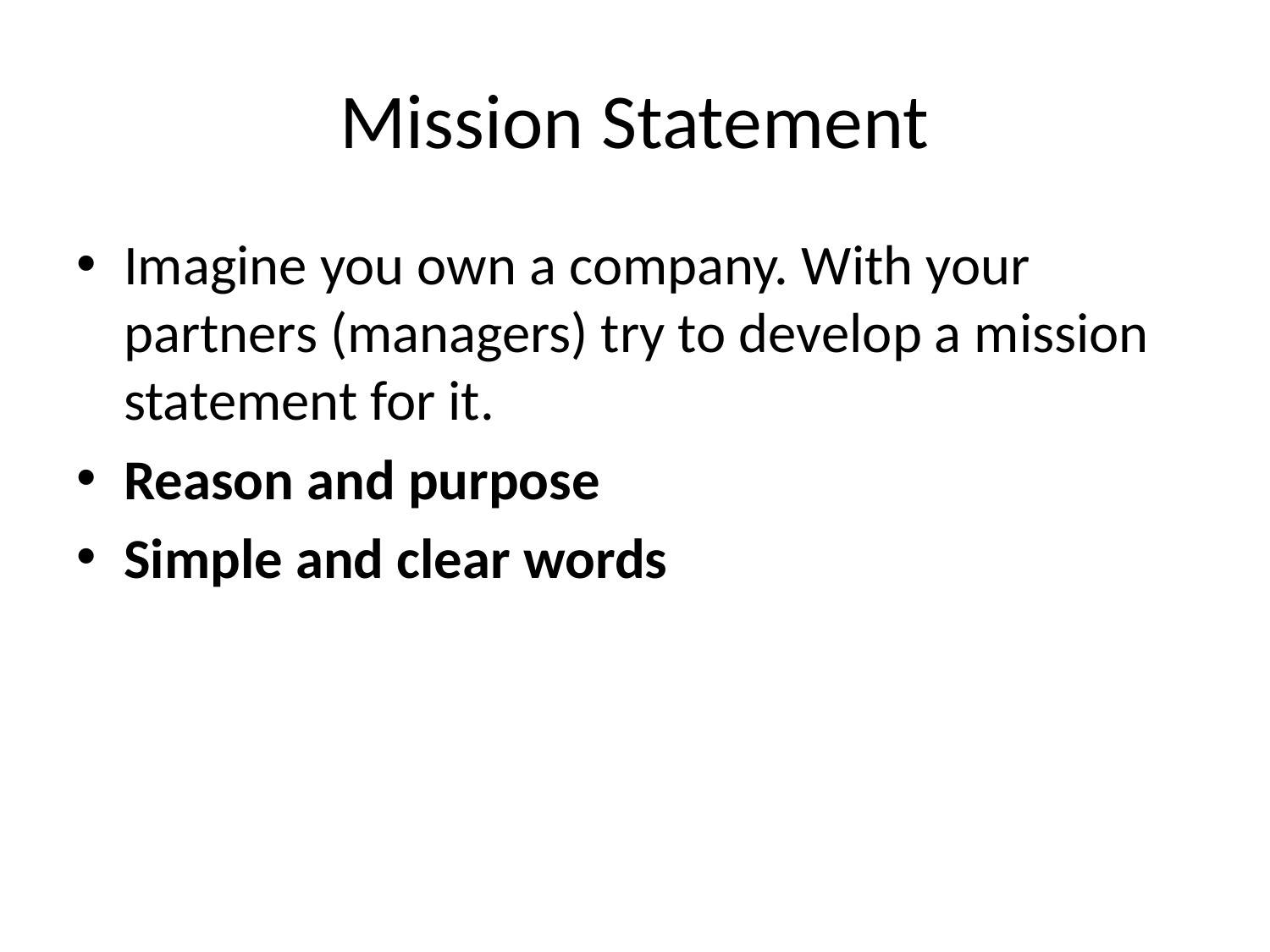

# Mission Statement
Imagine you own a company. With your partners (managers) try to develop a mission statement for it.
Reason and purpose
Simple and clear words